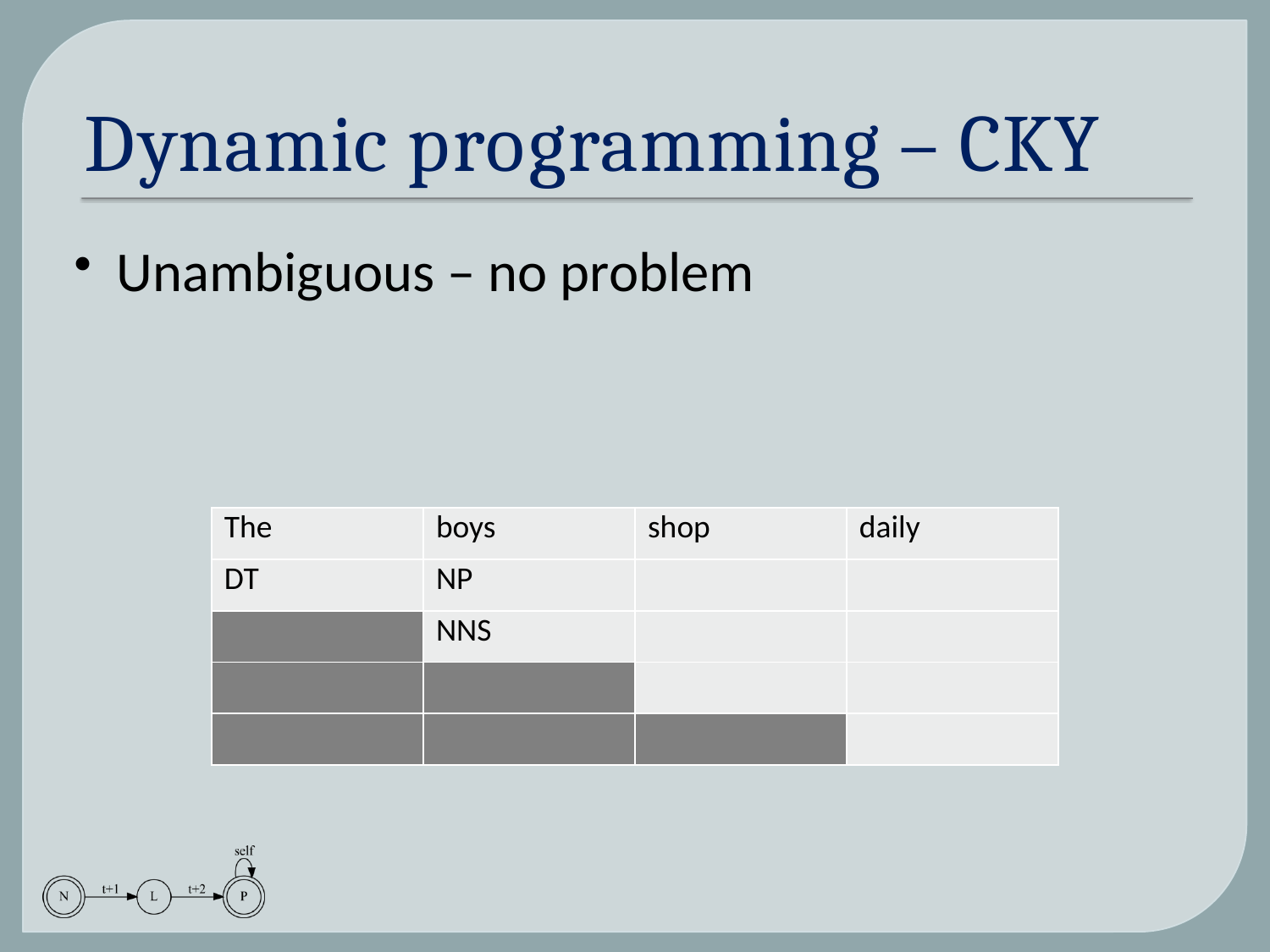

# Dynamic programming – CKY
Unambiguous – no problem
| The | boys | shop | daily |
| --- | --- | --- | --- |
| DT | NP |  |  |
|  | NNS |  |  |
|  |  |  |  |
|  |  |  |  |